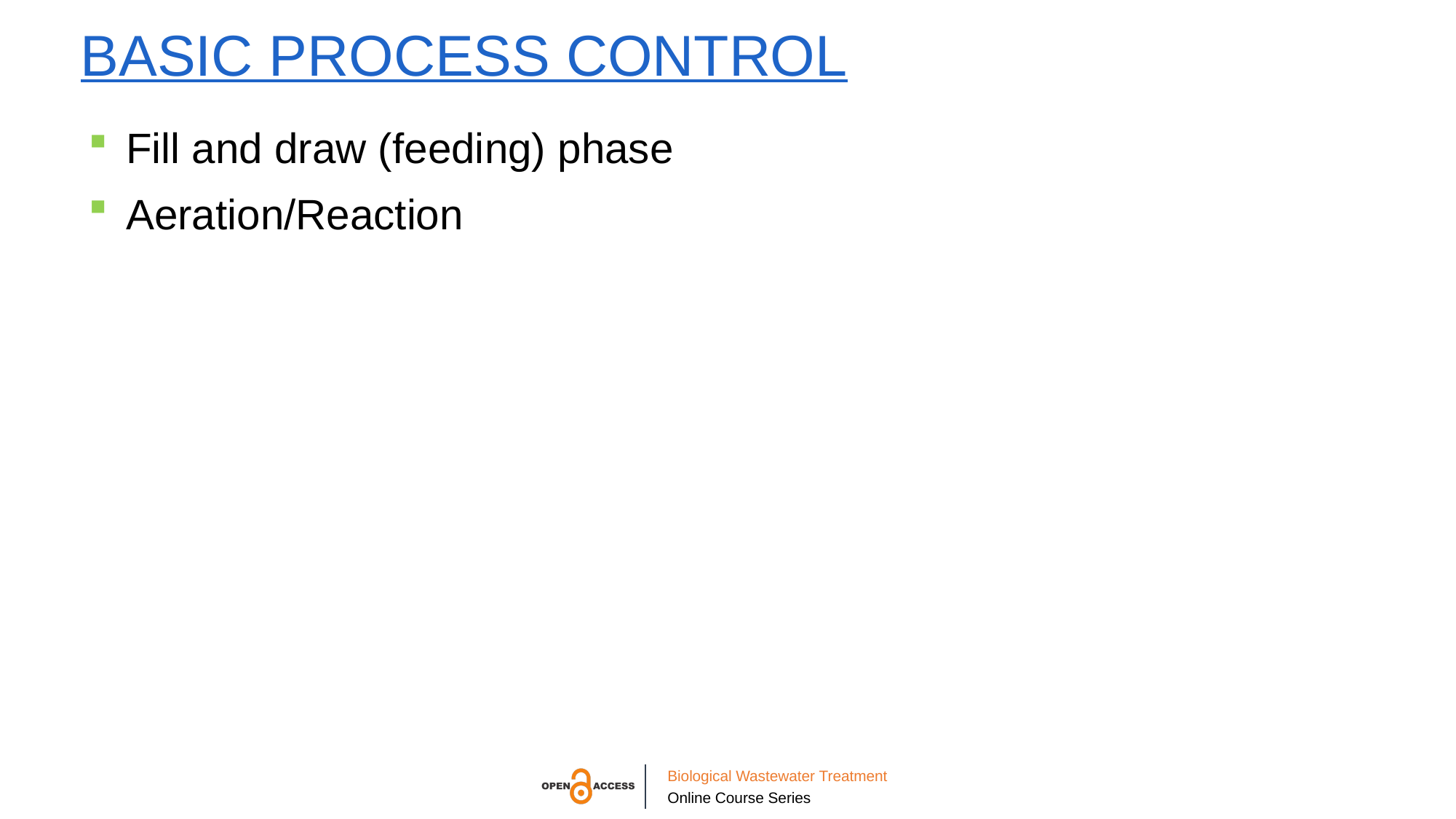

# BASIC Process control
Fill and draw (feeding) phase
Aeration/Reaction